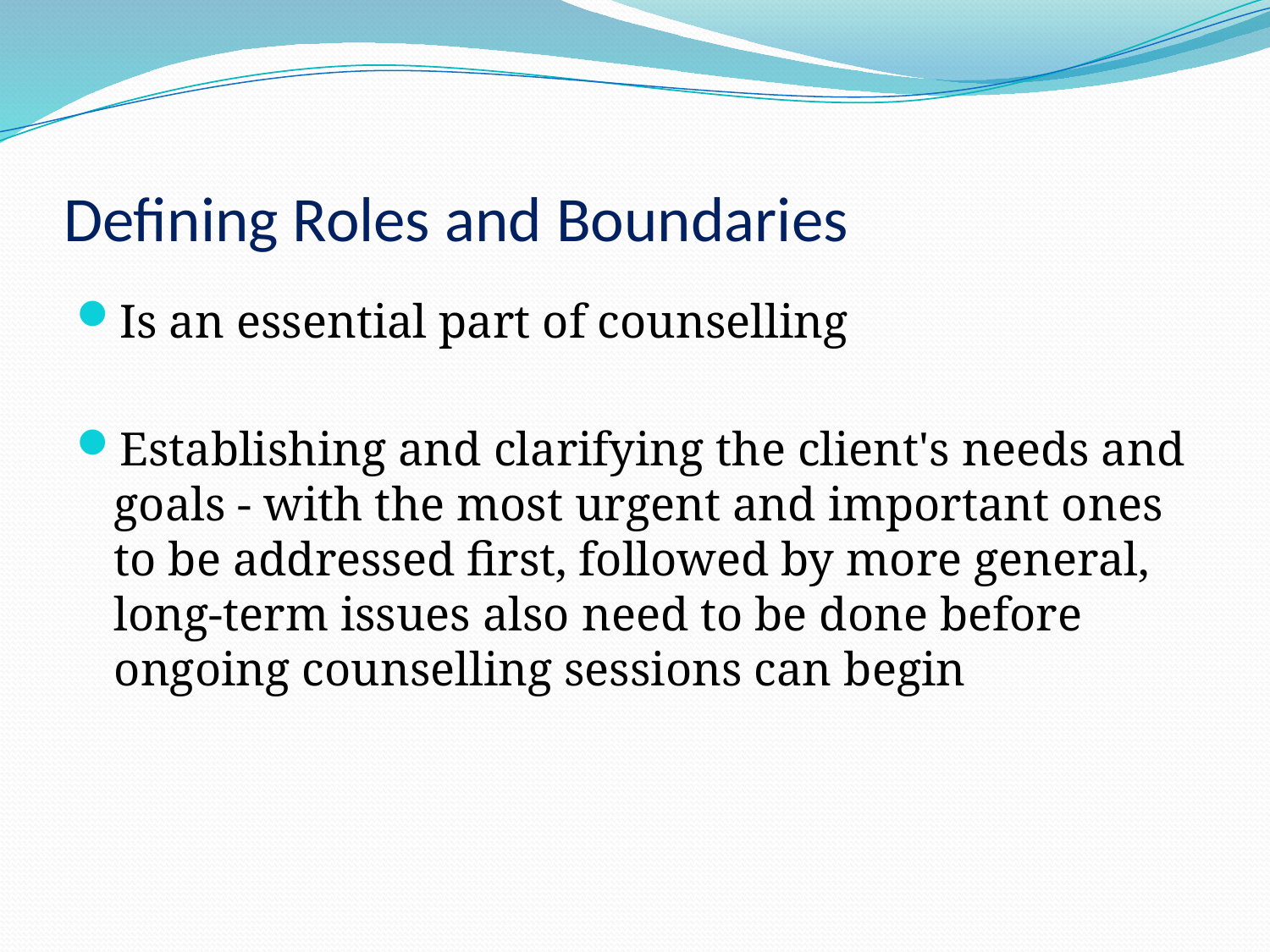

# Defining Roles and Boundaries
Is an essential part of counselling

Establishing and clarifying the client's needs and goals - with the most urgent and important ones to be addressed first, followed by more general, long-term issues also need to be done before ongoing counselling sessions can begin